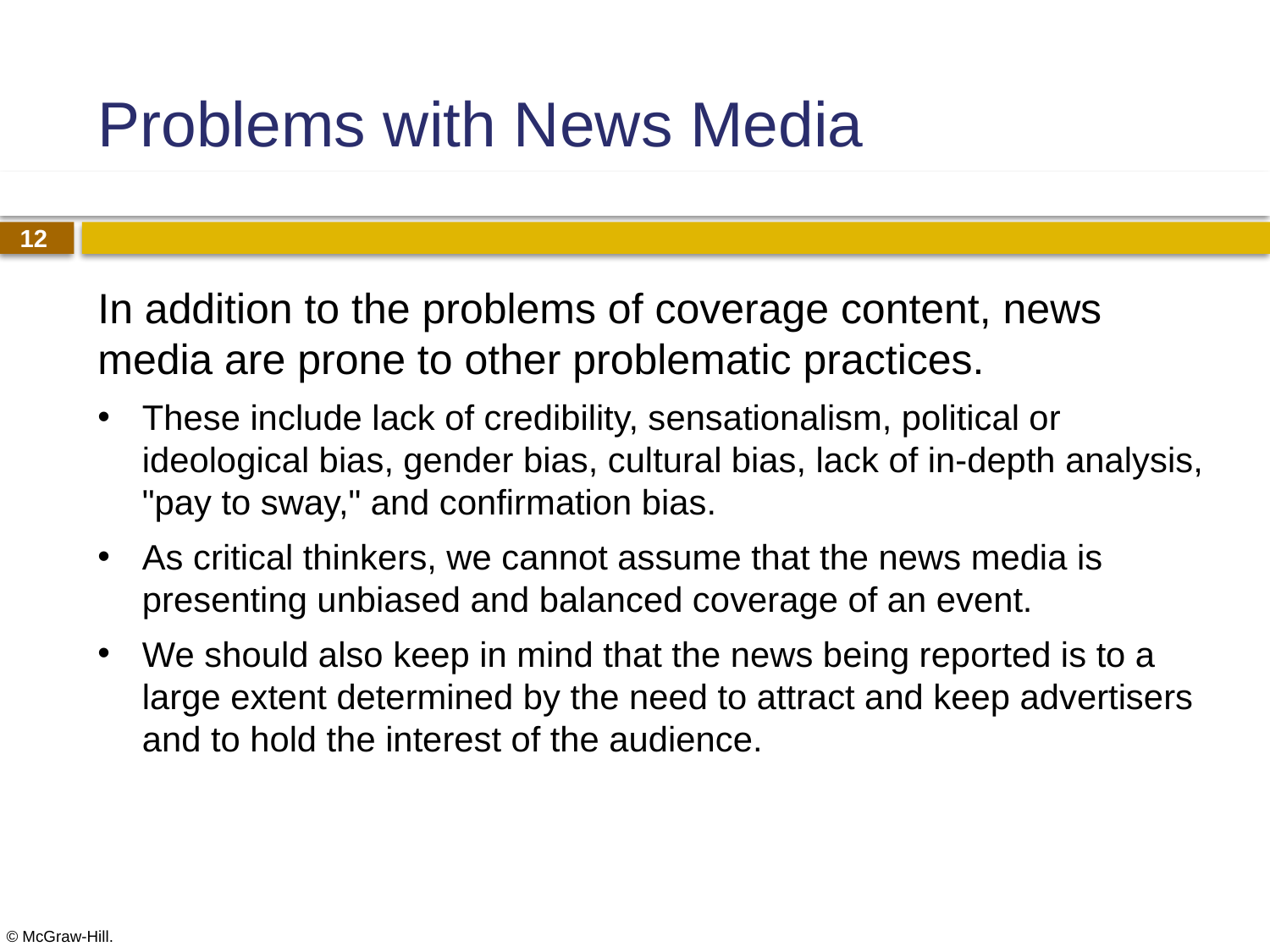

# Problems with News Media
In addition to the problems of coverage content, news media are prone to other problematic practices.
These include lack of credibility, sensationalism, political or ideological bias, gender bias, cultural bias, lack of in-depth analysis, "pay to sway," and confirmation bias.
As critical thinkers, we cannot assume that the news media is presenting unbiased and balanced coverage of an event.
We should also keep in mind that the news being reported is to a large extent determined by the need to attract and keep advertisers and to hold the interest of the audience.